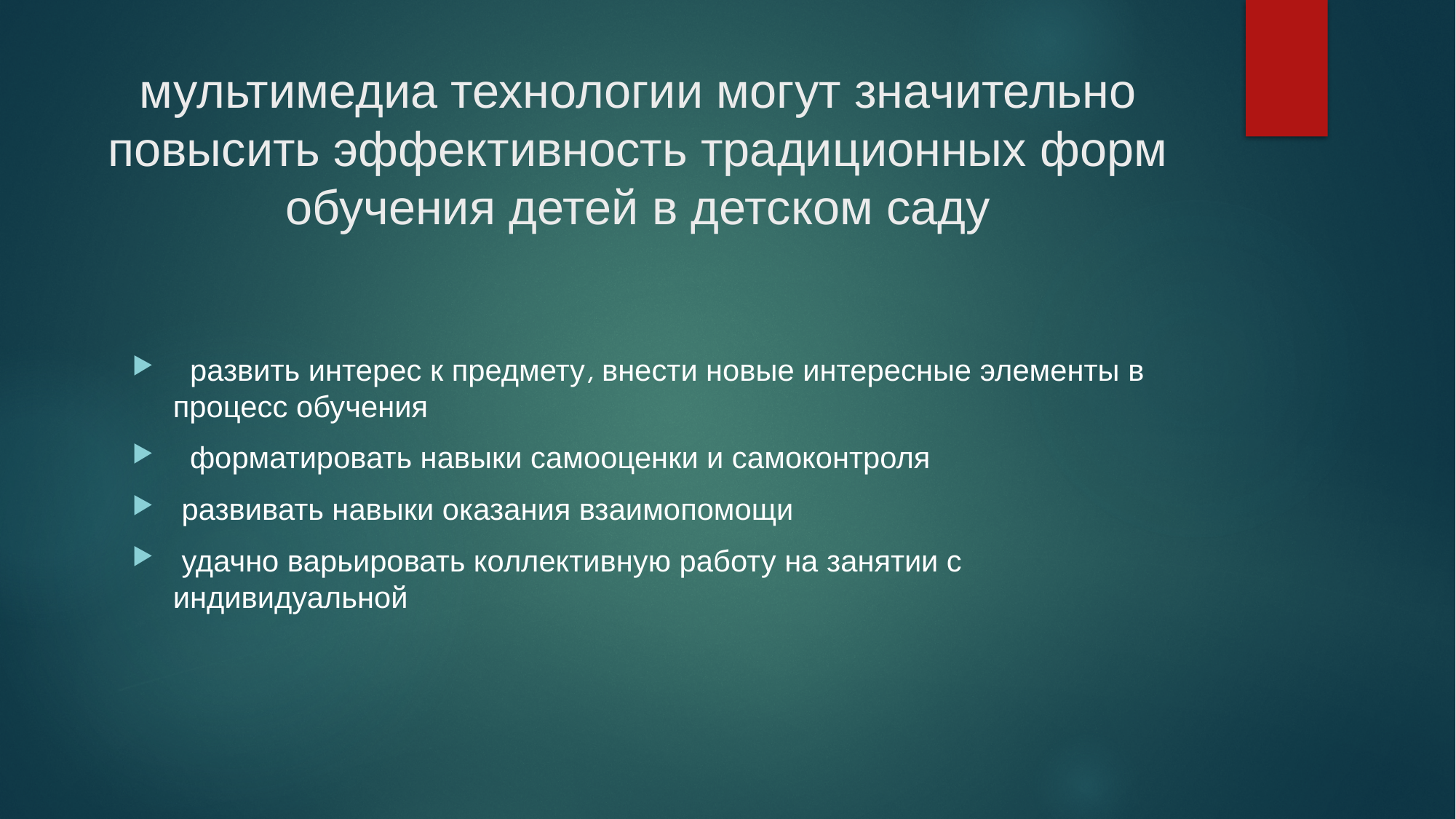

# мультимедиа технологии могут значительно повысить эффективность традиционных форм обучения детей в детском саду
  развить интерес к предмету, внести новые интересные элементы в процесс обучения
  форматировать навыки самооценки и самоконтроля
 развивать навыки оказания взаимопомощи
 удачно варьировать коллективную работу на занятии с индивидуальной